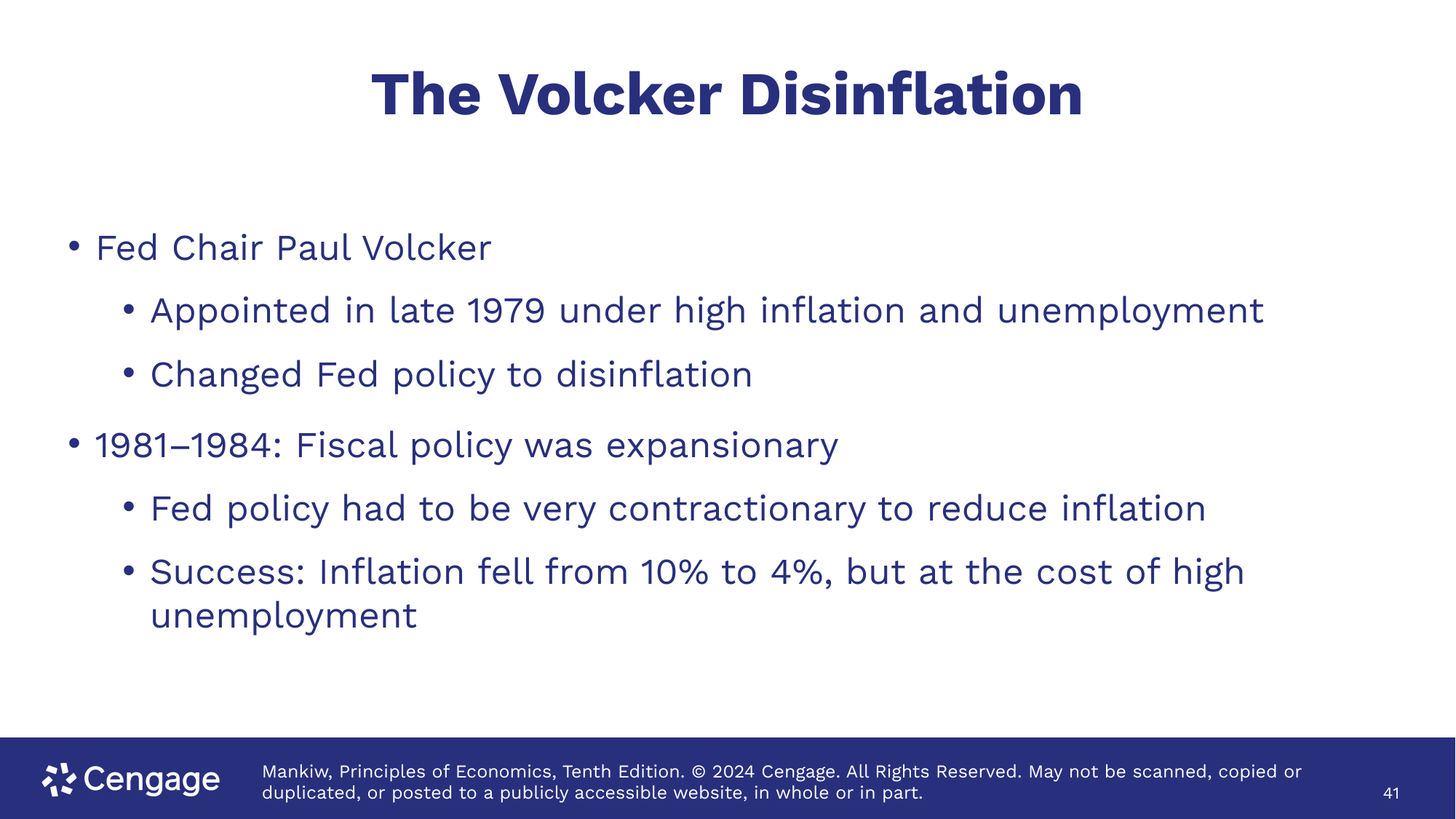

# The Volcker Disinflation
Fed Chair Paul Volcker
Appointed in late 1979 under high inflation and unemployment
Changed Fed policy to disinflation
1981–1984: Fiscal policy was expansionary
Fed policy had to be very contractionary to reduce inflation
Success: Inflation fell from 10% to 4%, but at the cost of high unemployment